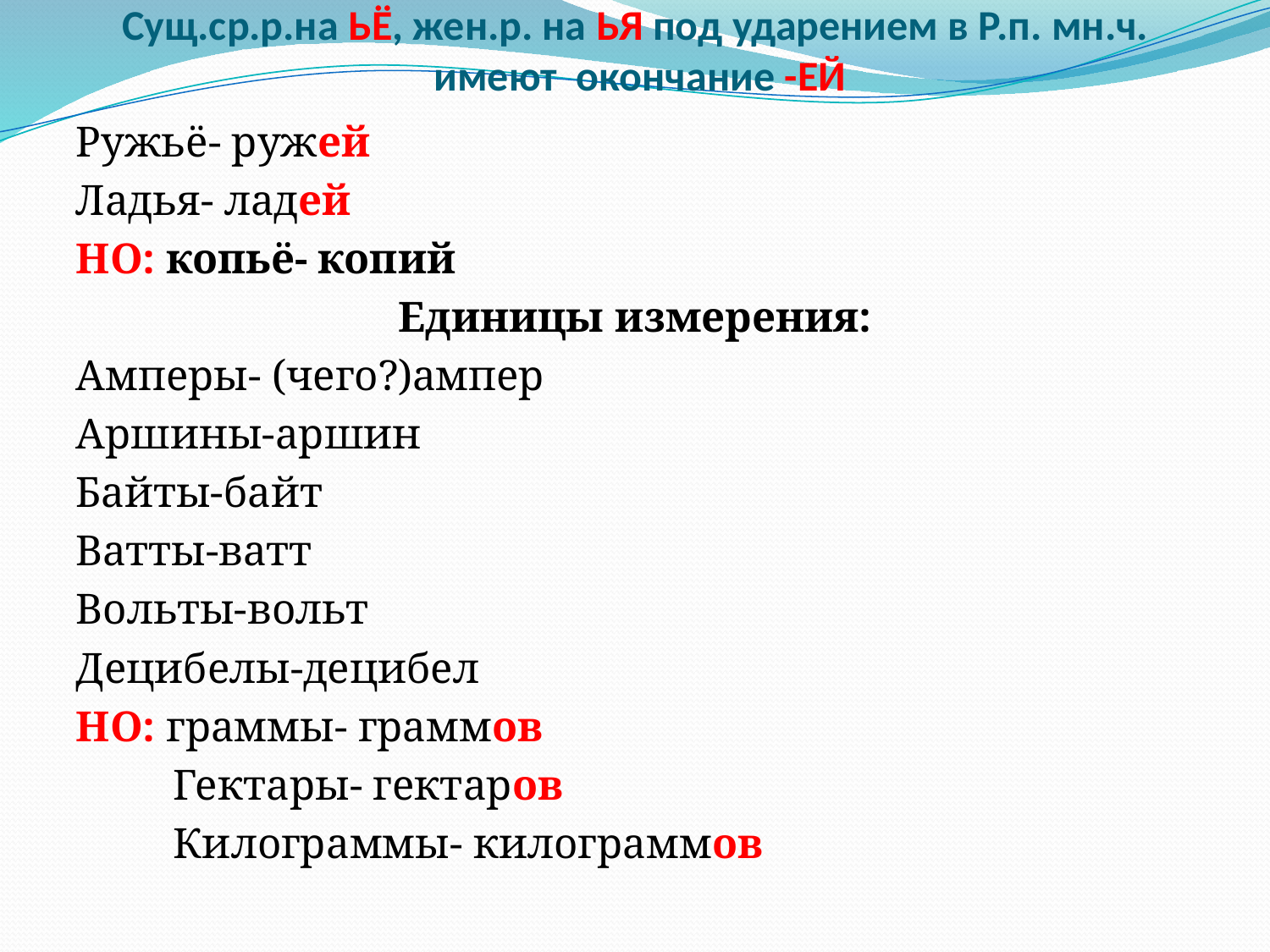

# Сущ.ср.р.на ЬЁ, жен.р. на ЬЯ под ударением в Р.п. мн.ч. имеют  окончание -ЕЙ
Ружьё- ружей
Ладья- ладей
НО: копьё- копий
Единицы измерения:
Амперы- (чего?)ампер
Аршины-аршин
Байты-байт
Ватты-ватт
Вольты-вольт
Децибелы-децибел
НО: граммы- граммов
         Гектары- гектаров
         Килограммы- килограммов